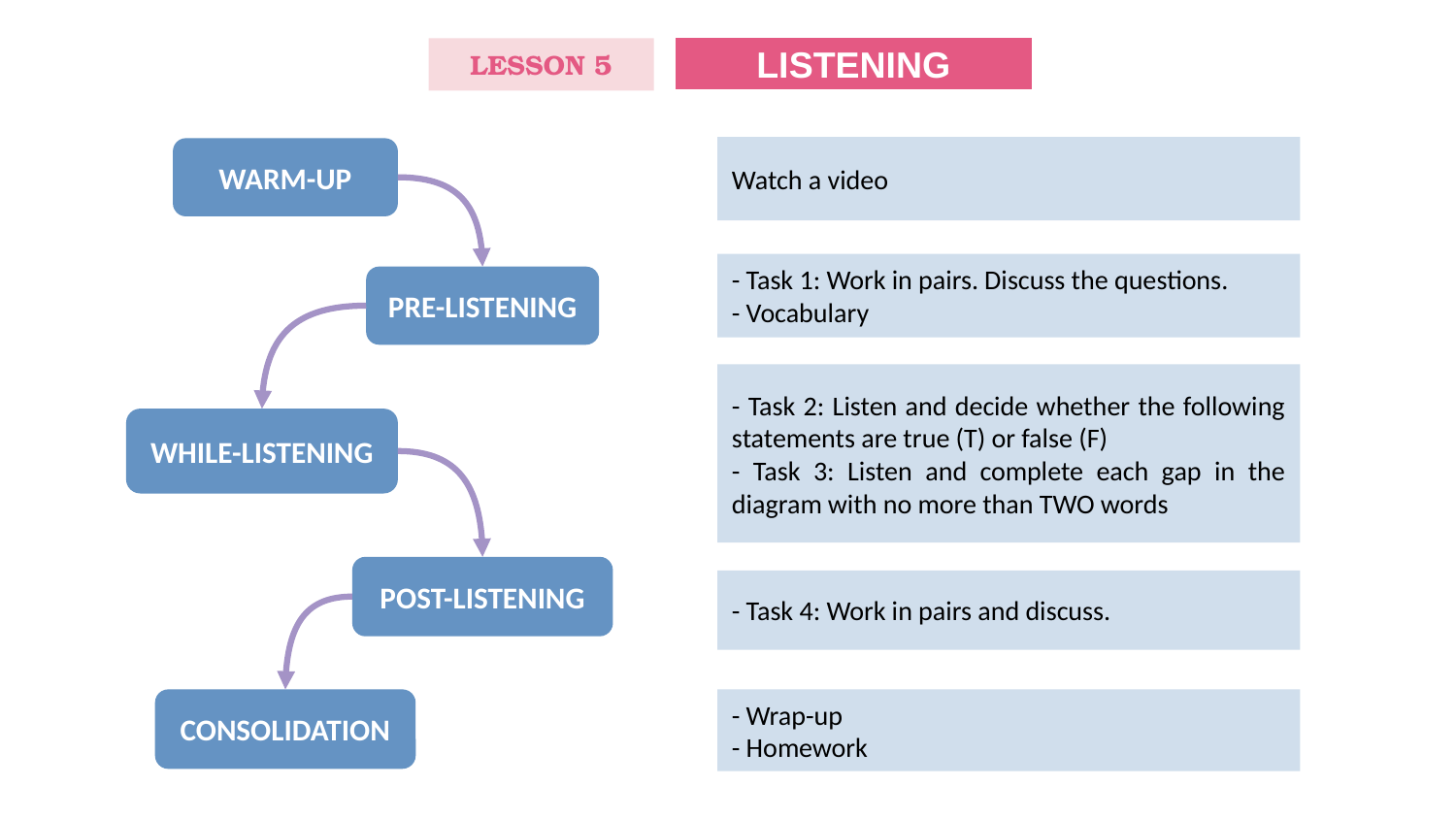

LISTENING
LESSON 5
Watch a video
WARM-UP
- Task 1: Work in pairs. Discuss the questions.
- Vocabulary
PRE-LISTENING
- Task 2: Listen and decide whether the following statements are true (T) or false (F)
- Task 3: Listen and complete each gap in the diagram with no more than TWO words
WHILE-LISTENING
POST-LISTENING
- Task 4: ﻿Work in pairs and discuss.
CONSOLIDATION
- Wrap-up
- Homework